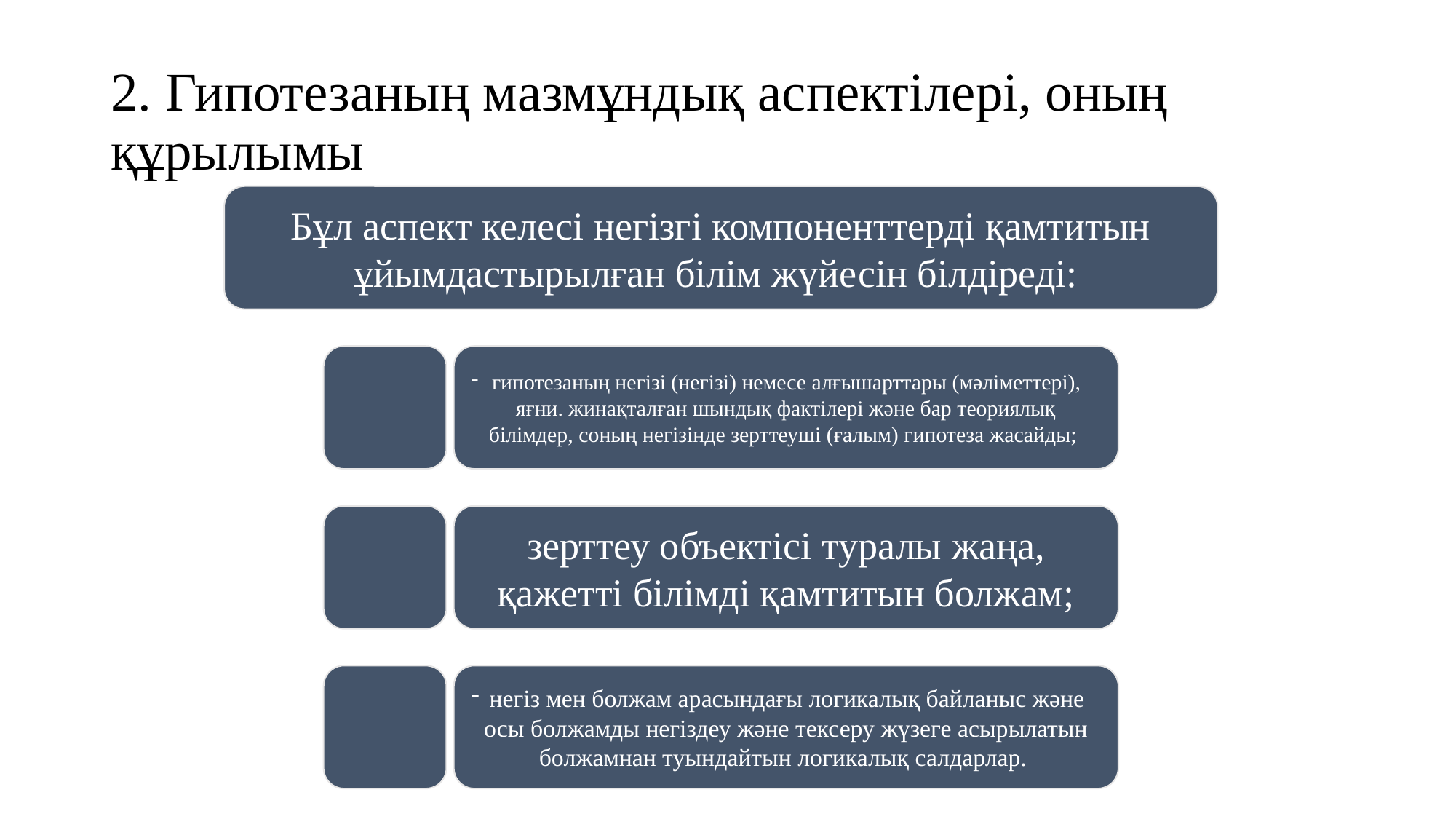

# 2. Гипотезаның мазмұндық аспектілері, оның құрылымы
Бұл аспект келесі негізгі компоненттерді қамтитын ұйымдастырылған білім жүйесін білдіреді:
гипотезаның негізі (негізі) немесе алғышарттары (мәліметтері), яғни. жинақталған шындық фактілері және бар теориялық білімдер, соның негізінде зерттеуші (ғалым) гипотеза жасайды;
зерттеу объектісі туралы жаңа, қажетті білімді қамтитын болжам;
негіз мен болжам арасындағы логикалық байланыс және осы болжамды негіздеу және тексеру жүзеге асырылатын болжамнан туындайтын логикалық салдарлар.